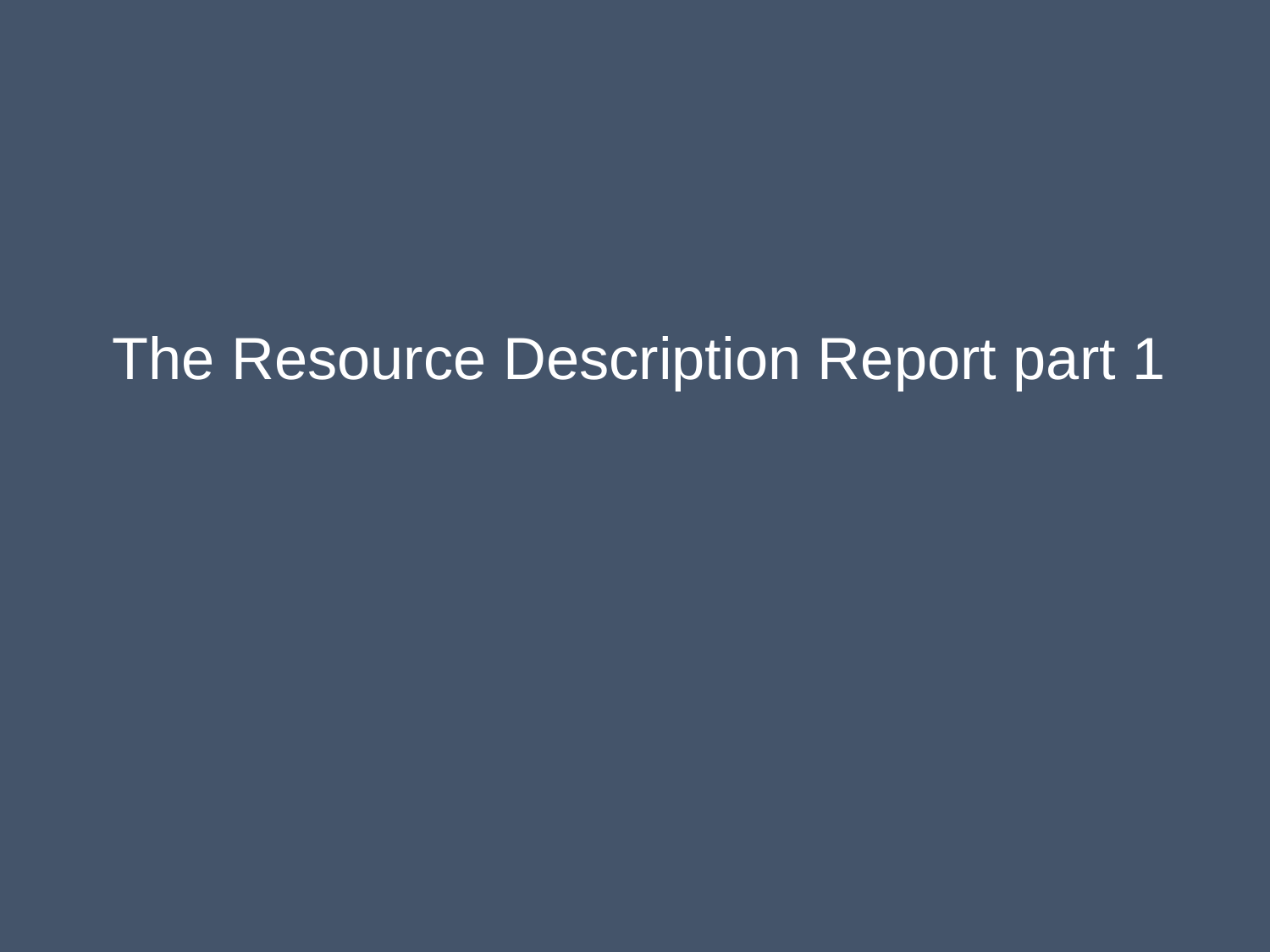

# The Resource Description Report part 1